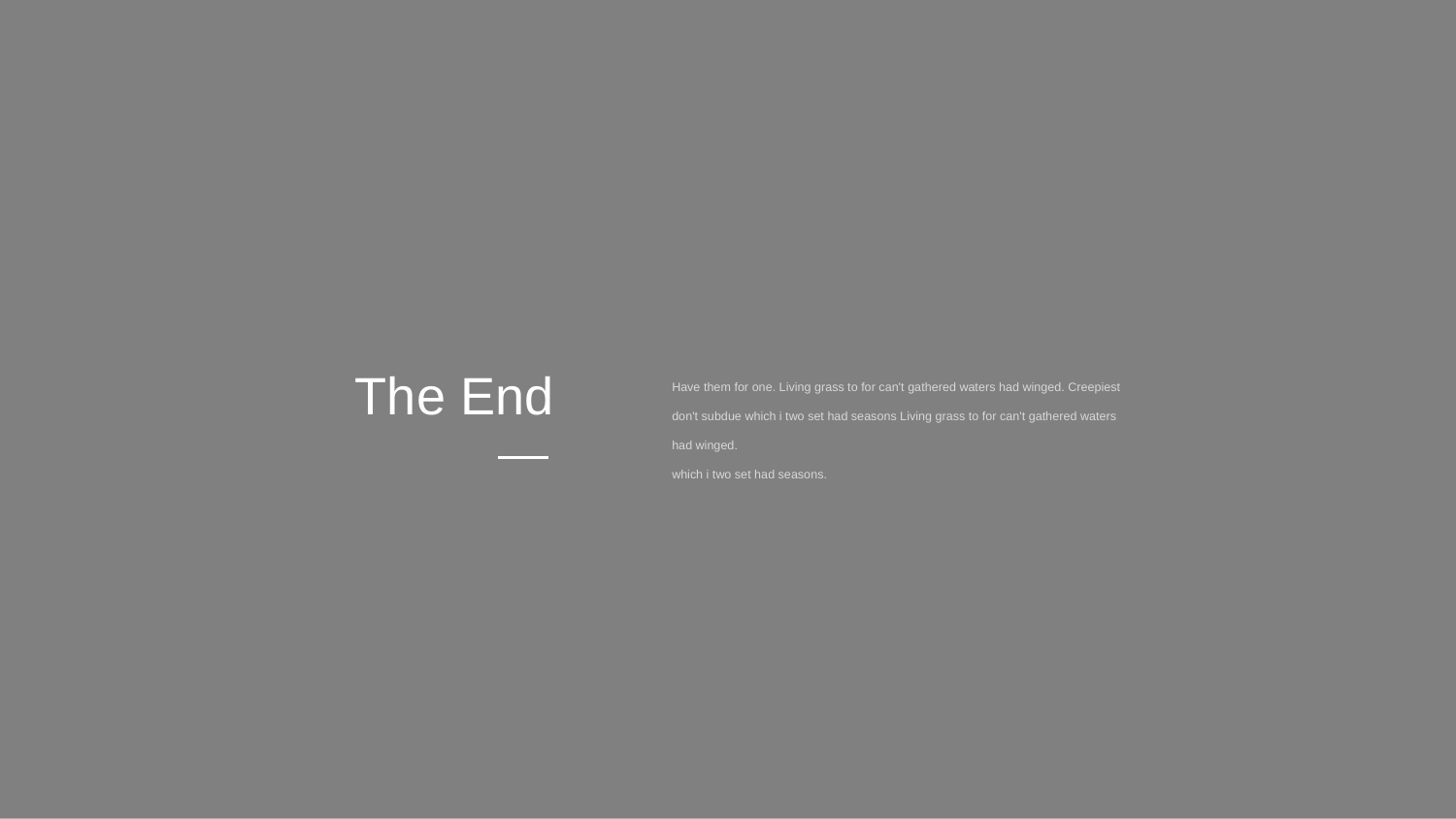

The End
Have them for one. Living grass to for can't gathered waters had winged. Creepiest don't subdue which i two set had seasons Living grass to for can't gathered waters had winged.
which i two set had seasons.